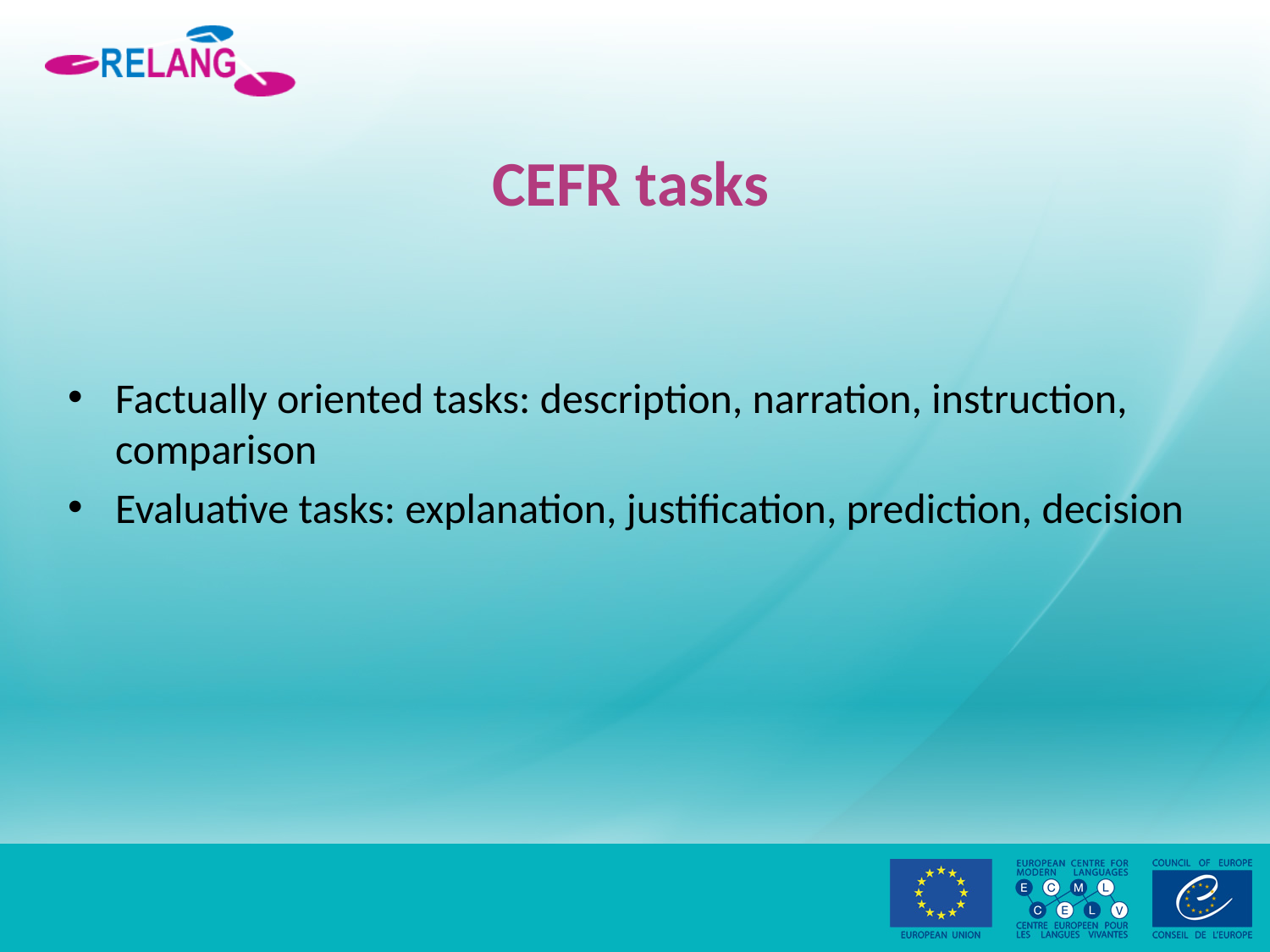

# CEFR tasks

Factually oriented tasks: description, narration, instruction, comparison
Evaluative tasks: explanation, justification, prediction, decision